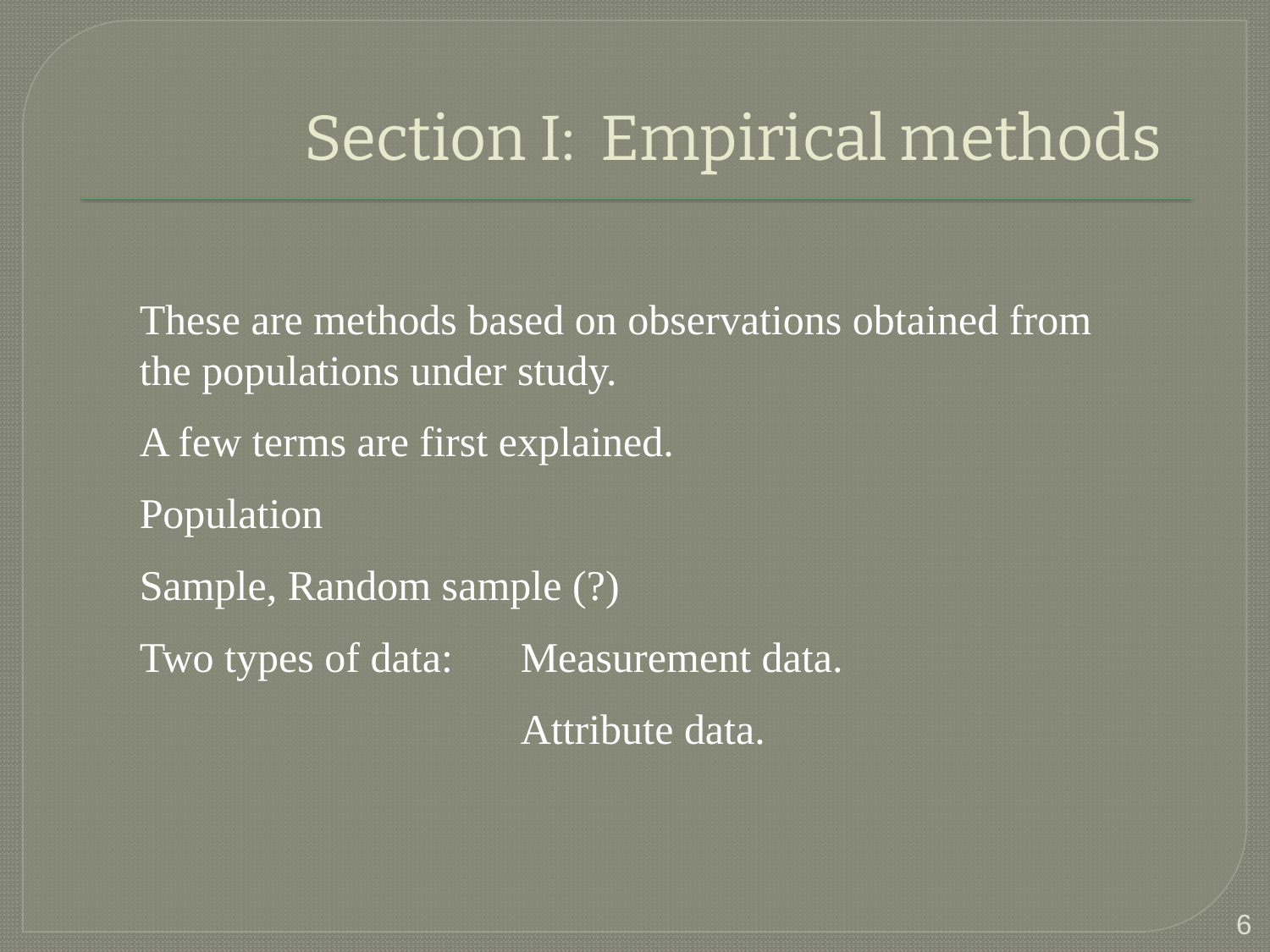

# Section I:  Empirical methods
These are methods based on observations obtained from the populations under study.
A few terms are first explained.
Population
Sample, Random sample (?)
Two types of data:  	Measurement data.
			Attribute data.
6